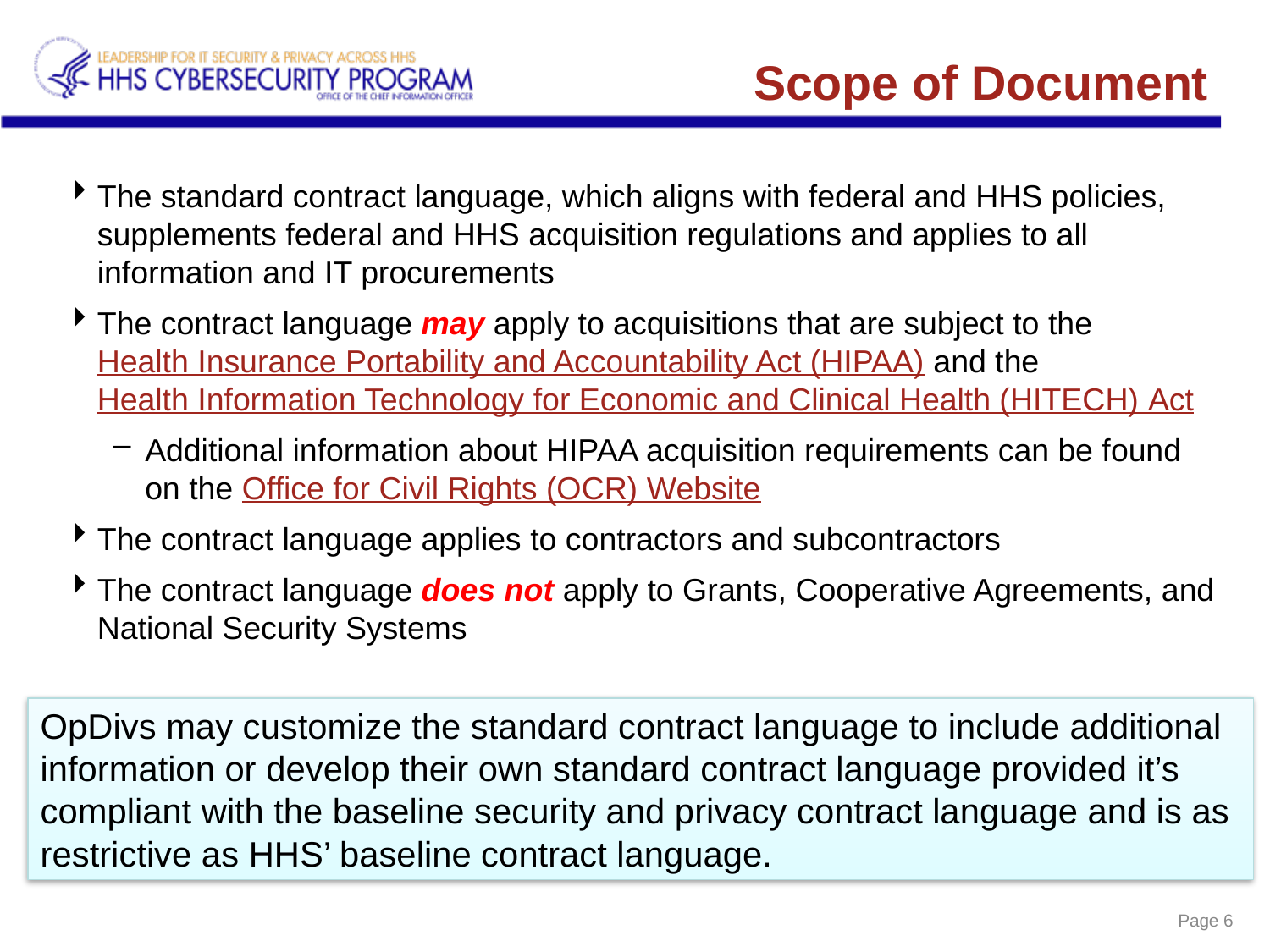

# Scope of Document
The standard contract language, which aligns with federal and HHS policies, supplements federal and HHS acquisition regulations and applies to all information and IT procurements
The contract language may apply to acquisitions that are subject to the Health Insurance Portability and Accountability Act (HIPAA) and the Health Information Technology for Economic and Clinical Health (HITECH) Act
Additional information about HIPAA acquisition requirements can be found on the Office for Civil Rights (OCR) Website
The contract language applies to contractors and subcontractors
The contract language does not apply to Grants, Cooperative Agreements, and National Security Systems
OpDivs may customize the standard contract language to include additional information or develop their own standard contract language provided it’s compliant with the baseline security and privacy contract language and is as restrictive as HHS’ baseline contract language.
Page 6